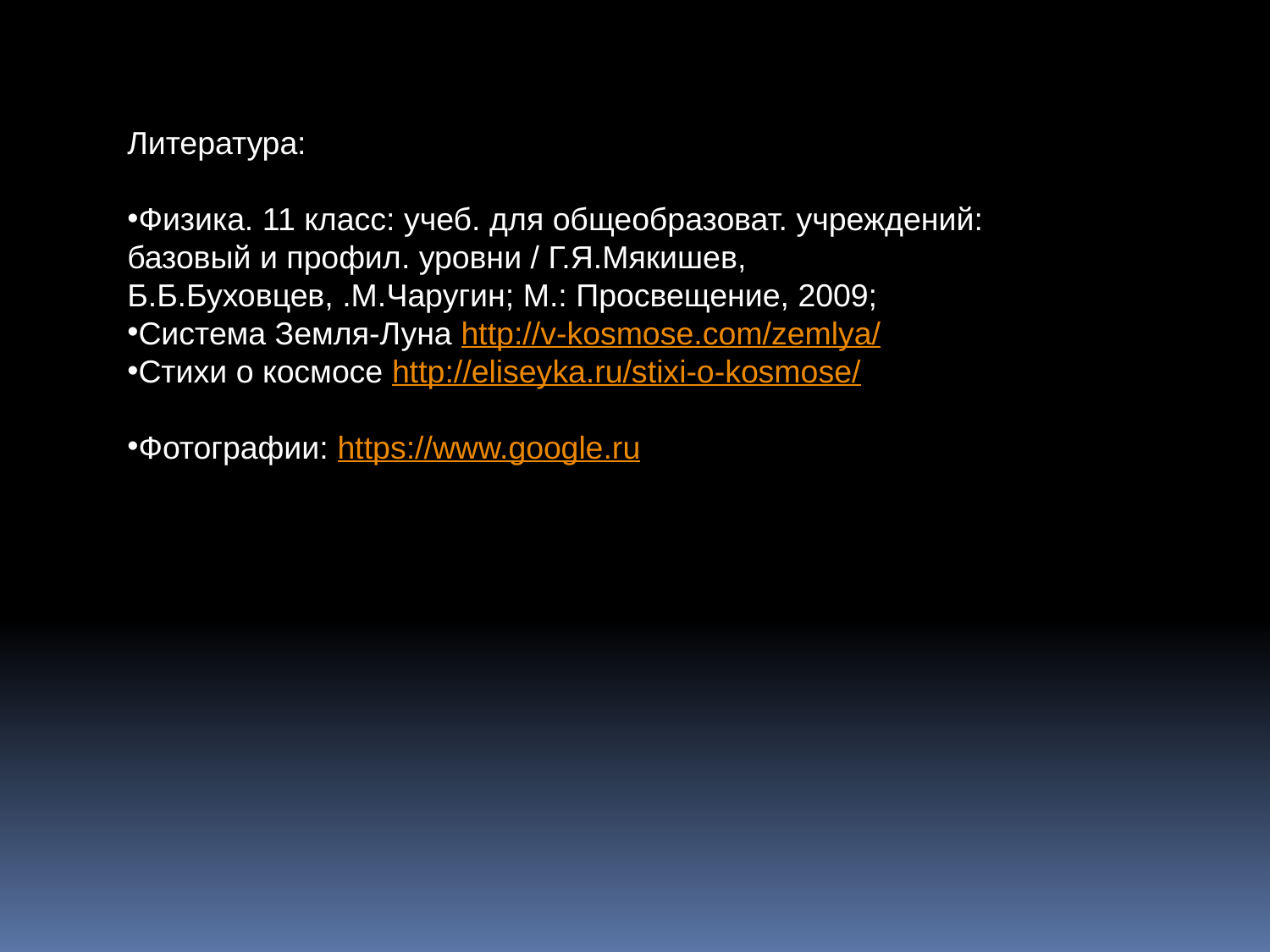

Литература:

Физика. 11 класс: учеб. для общеобразоват. учреждений: базовый и профил. уровни / Г.Я.Мякишев, Б.Б.Буховцев, .М.Чаругин; М.: Просвещение, 2009;
Система Земля-Луна http://v-kosmose.com/zemlya/
Стихи о космосе http://eliseyka.ru/stixi-o-kosmose/

Фотографии: https://www.google.ru